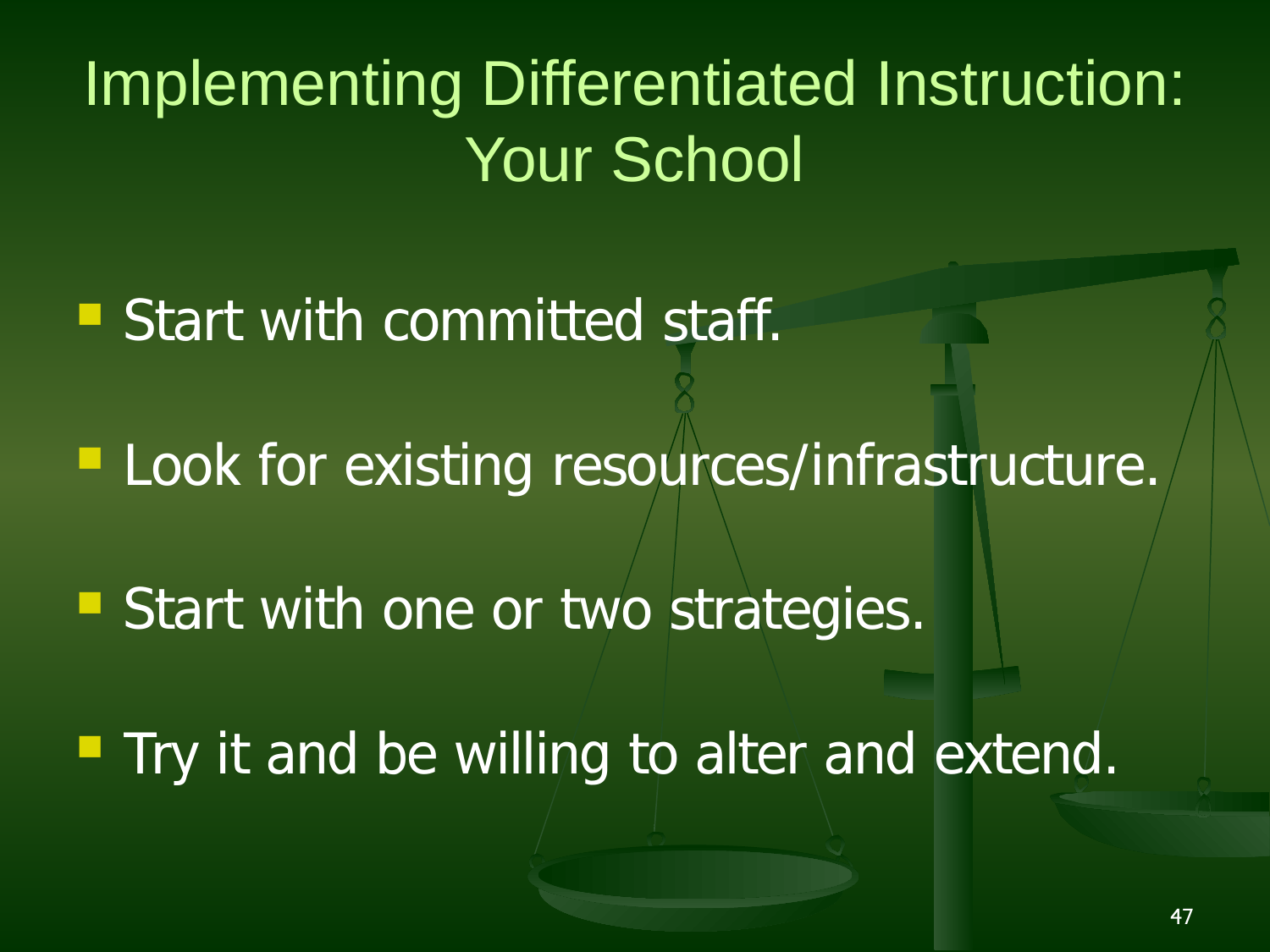

# Implementing Differentiated Instruction: Your School
Start with committed staff.

Look for existing resources/infrastructure.

Start with one or two strategies.

Try it and be willing to alter and extend.

47